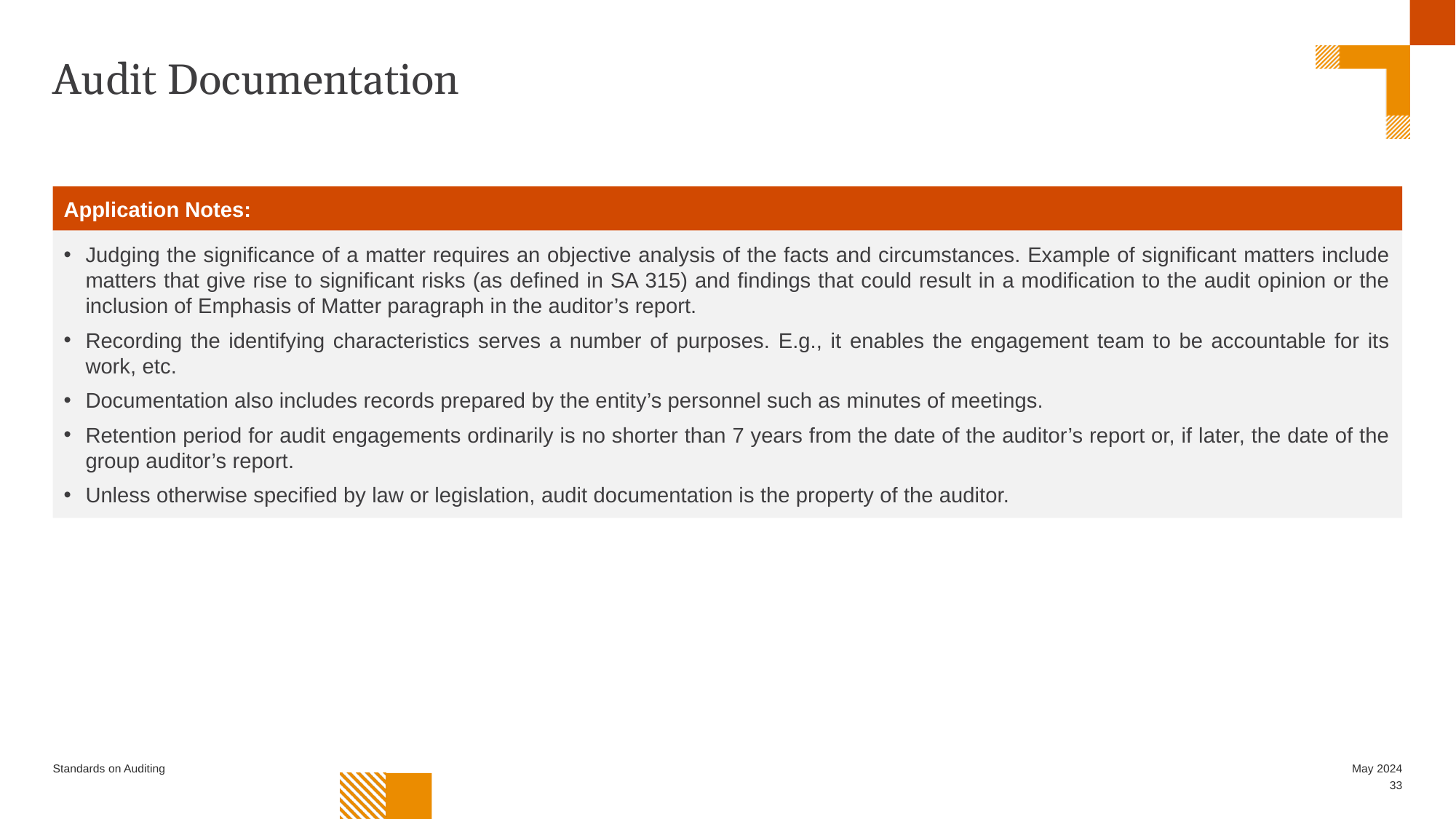

# Audit Documentation
Application Notes:
Judging the significance of a matter requires an objective analysis of the facts and circumstances. Example of significant matters include matters that give rise to significant risks (as defined in SA 315) and findings that could result in a modification to the audit opinion or the inclusion of Emphasis of Matter paragraph in the auditor’s report.
Recording the identifying characteristics serves a number of purposes. E.g., it enables the engagement team to be accountable for its work, etc.
Documentation also includes records prepared by the entity’s personnel such as minutes of meetings.
Retention period for audit engagements ordinarily is no shorter than 7 years from the date of the auditor’s report or, if later, the date of the group auditor’s report.
Unless otherwise specified by law or legislation, audit documentation is the property of the auditor.
Standards on Auditing
May 2024
33